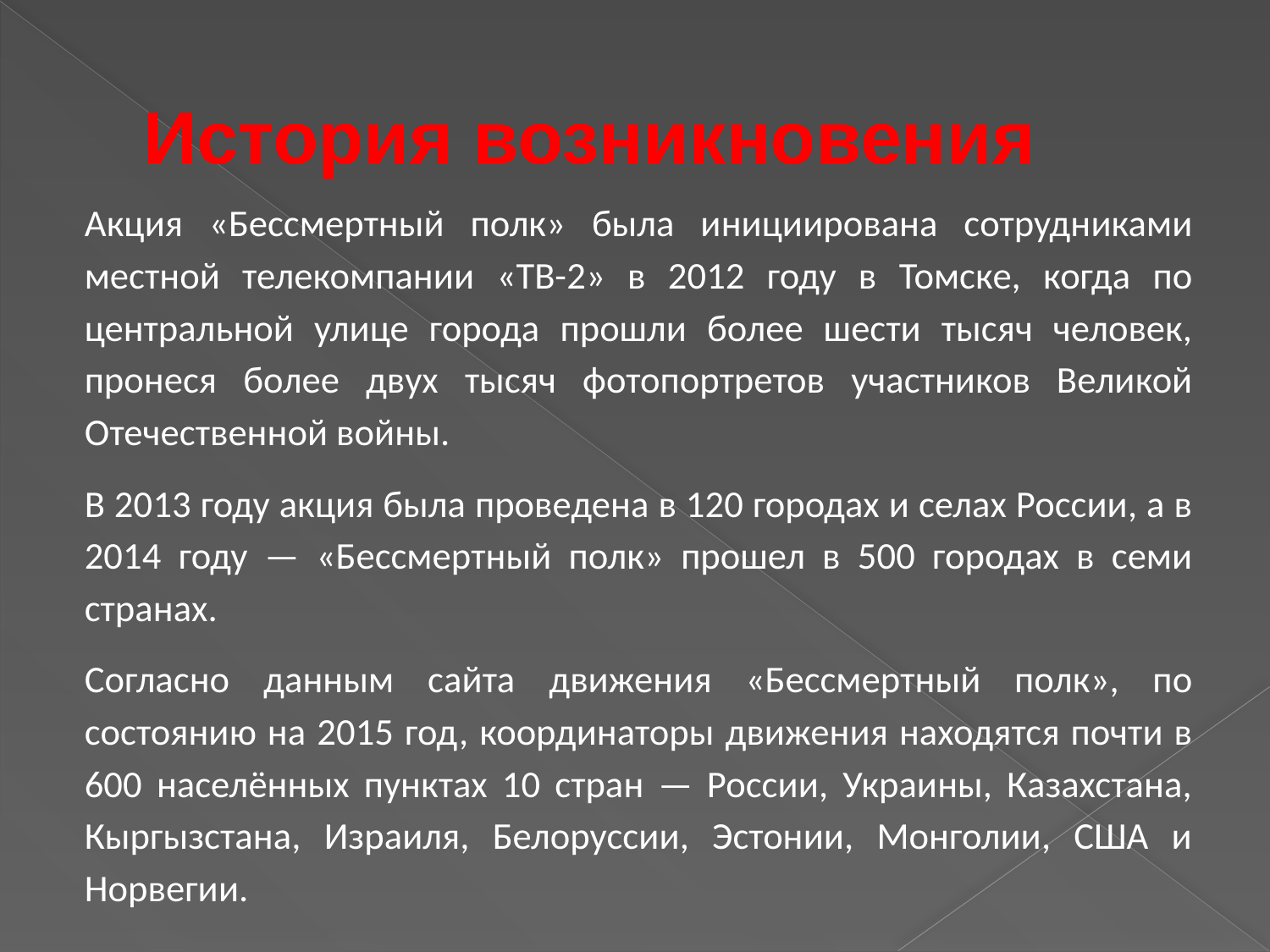

# История возникновения
Акция «Бессмертный полк» была инициирована сотрудниками местной телекомпании «ТВ-2» в 2012 году в Томске, когда по центральной улице города прошли более шести тысяч человек, пронеся более двух тысяч фотопортретов участников Великой Отечественной войны.
В 2013 году акция была проведена в 120 городах и селах России, а в 2014 году — «Бессмертный полк» прошел в 500 городах в семи странах.
Согласно данным сайта движения «Бессмертный полк», по состоянию на 2015 год, координаторы движения находятся почти в 600 населённых пунктах 10 стран — России, Украины, Казахстана, Кыргызстана, Израиля, Белоруссии, Эстонии, Монголии, США и Норвегии.